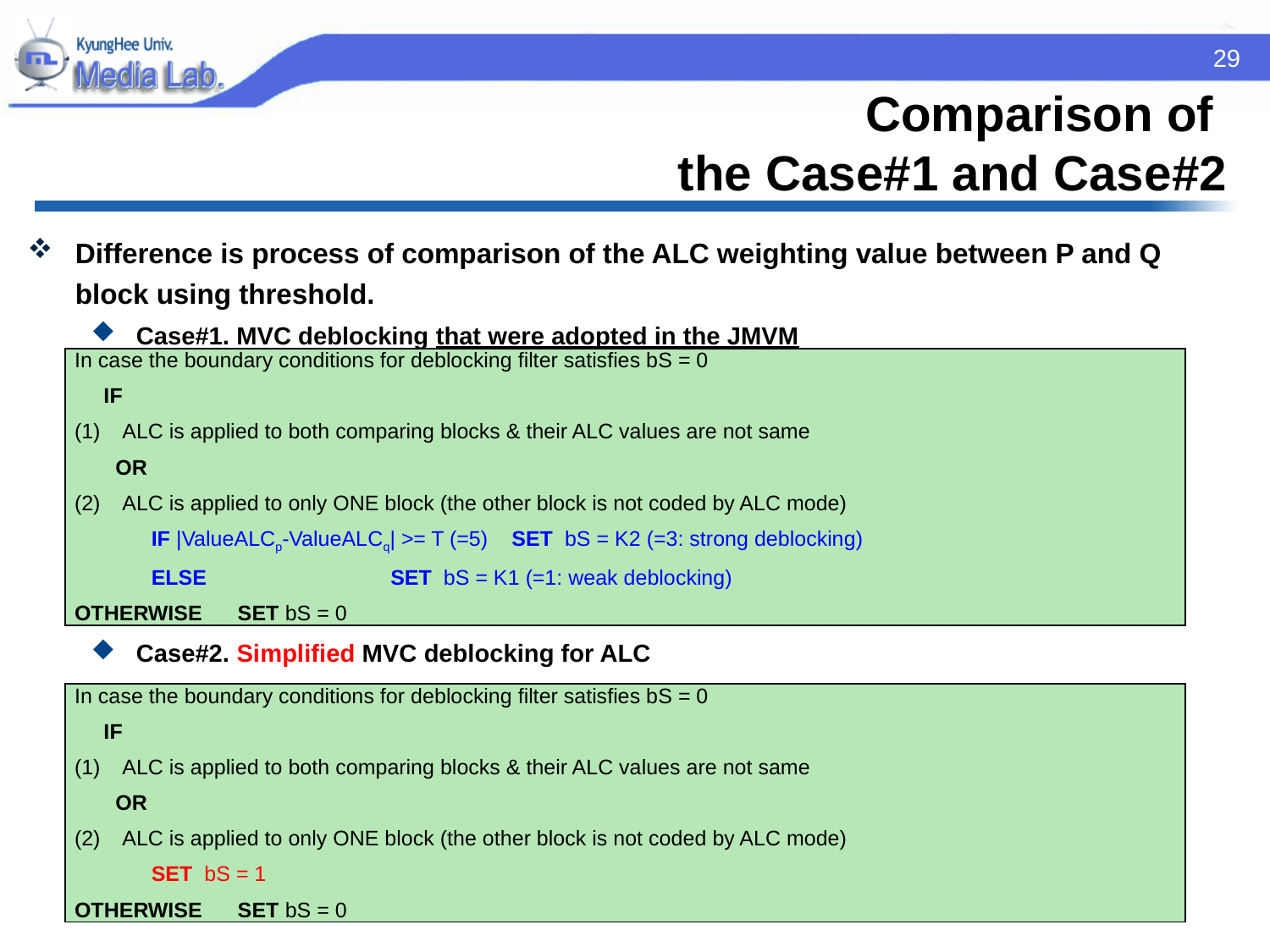

29
# Comparison of the Case#1 and Case#2
Difference is process of comparison of the ALC weighting value between P and Q block using threshold.
Case#1. MVC deblocking that were adopted in the JMVM

Case#2. Simplified MVC deblocking for ALC
| In case the boundary conditions for deblocking filter satisfies bS = 0 IF ALC is applied to both comparing blocks & their ALC values are not same OR ALC is applied to only ONE block (the other block is not coded by ALC mode) IF |ValueALCp-ValueALCq| >= T (=5) SET bS = K2 (=3: strong deblocking) ELSE SET bS = K1 (=1: weak deblocking) OTHERWISE SET bS = 0 |
| --- |
| In case the boundary conditions for deblocking filter satisfies bS = 0 IF ALC is applied to both comparing blocks & their ALC values are not same OR ALC is applied to only ONE block (the other block is not coded by ALC mode) SET bS = 1 OTHERWISE SET bS = 0 |
| --- |